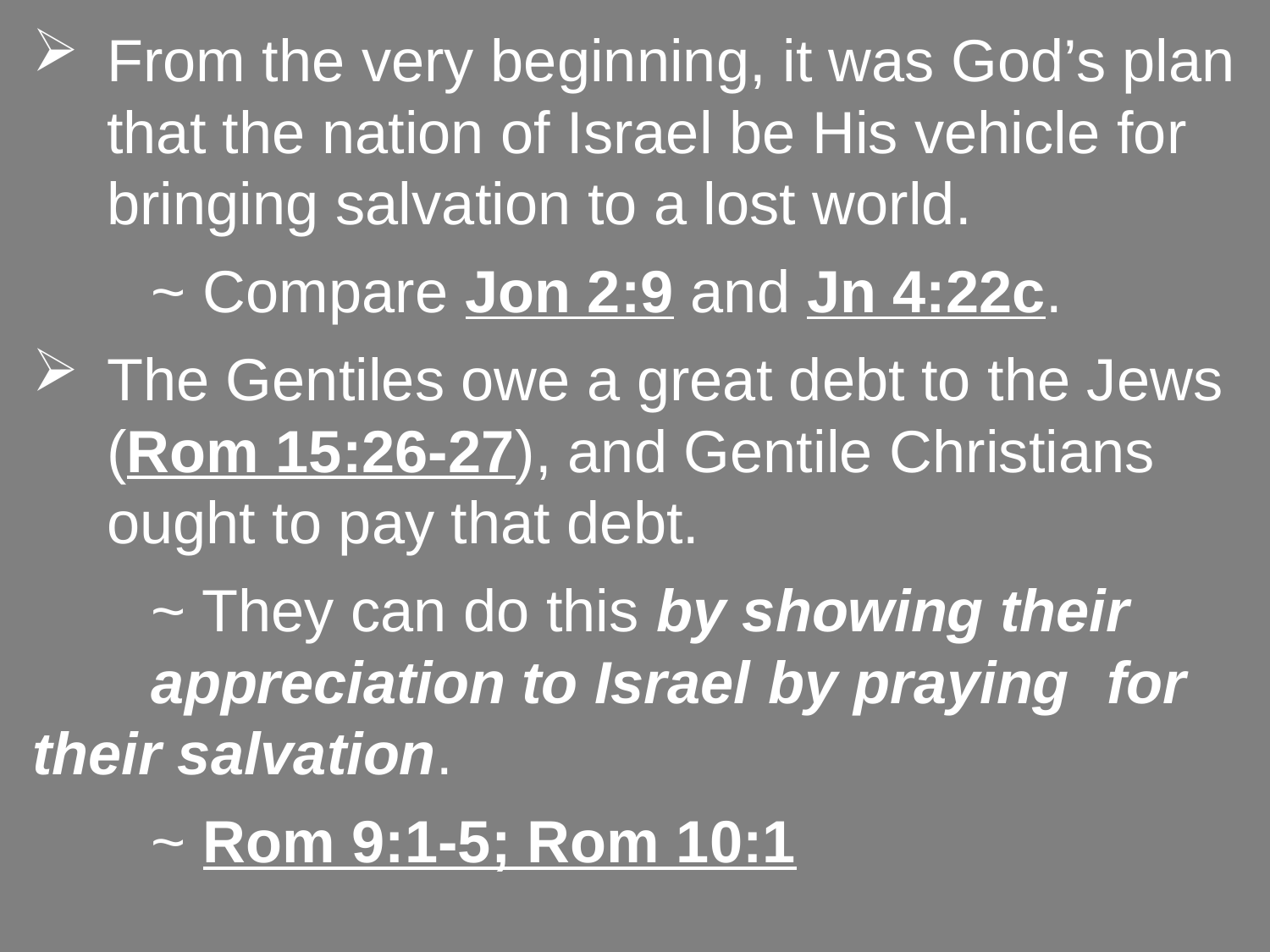

From the very beginning, it was God’s plan that the nation of Israel be His vehicle for bringing salvation to a lost world.
		~ Compare Jon 2:9 and Jn 4:22c.
The Gentiles owe a great debt to the Jews (Rom 15:26-27), and Gentile Christians ought to pay that debt.
		~ They can do this by showing their 						appreciation to Israel by praying 						for their salvation.
		~ Rom 9:1-5; Rom 10:1